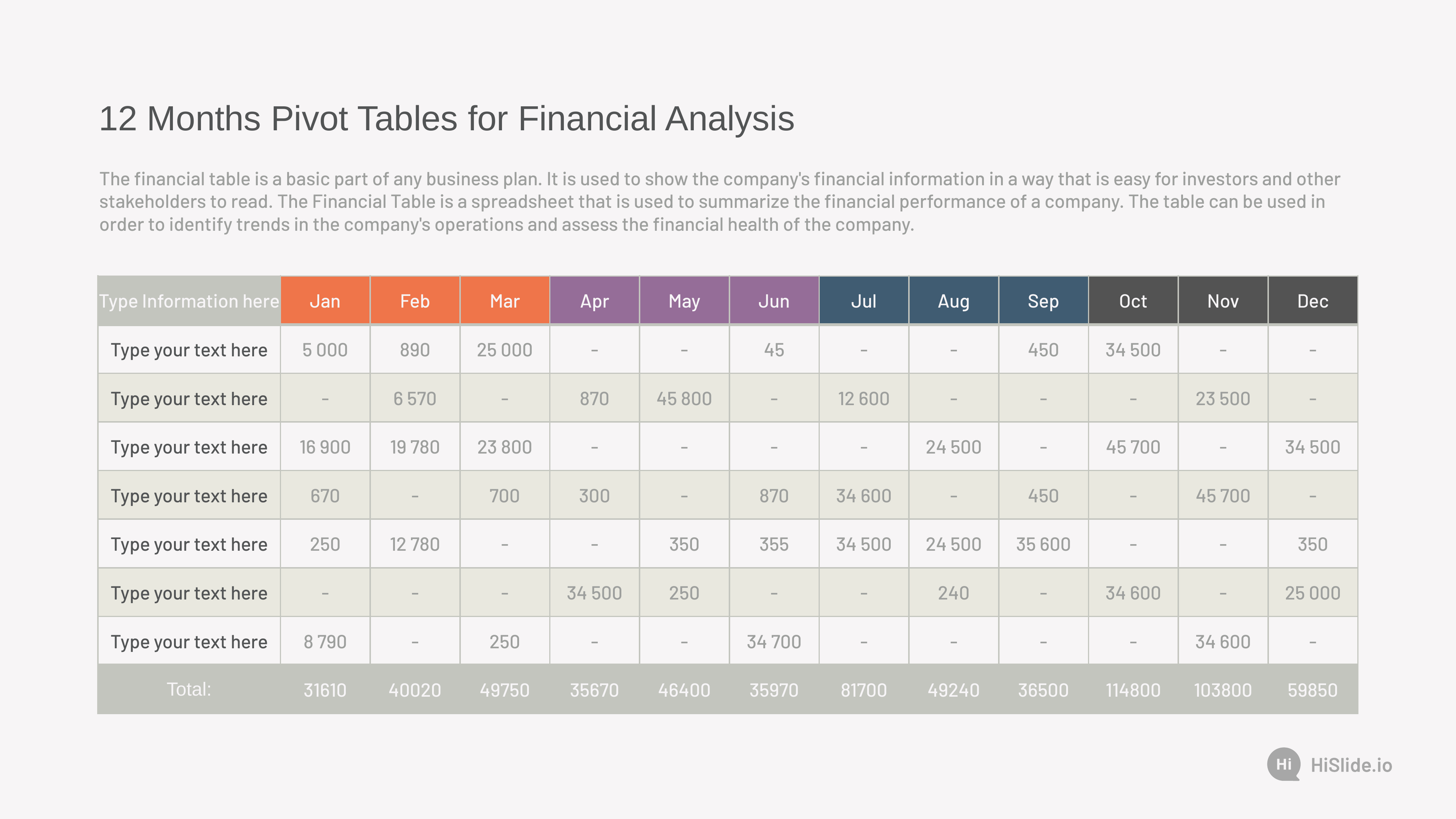

12 Months Pivot Tables for Financial Analysis
The financial table is a basic part of any business plan. It is used to show the company's financial information in a way that is easy for investors and other stakeholders to read. The Financial Table is a spreadsheet that is used to summarize the financial performance of a company. The table can be used in order to identify trends in the company's operations and assess the financial health of the company.
| Type Information here | Jan | Feb | Mar | Apr | May | Jun | Jul | Aug | Sep | Oct | Nov | Dec |
| --- | --- | --- | --- | --- | --- | --- | --- | --- | --- | --- | --- | --- |
| Type your text here | 5 000 | 890 | 25 000 | - | - | 45 | - | - | 450 | 34 500 | - | - |
| Type your text here | - | 6 570 | - | 870 | 45 800 | - | 12 600 | - | - | - | 23 500 | - |
| Type your text here | 16 900 | 19 780 | 23 800 | - | - | - | - | 24 500 | - | 45 700 | - | 34 500 |
| Type your text here | 670 | - | 700 | 300 | - | 870 | 34 600 | - | 450 | - | 45 700 | - |
| Type your text here | 250 | 12 780 | - | - | 350 | 355 | 34 500 | 24 500 | 35 600 | - | - | 350 |
| Type your text here | - | - | - | 34 500 | 250 | - | - | 240 | - | 34 600 | - | 25 000 |
| Type your text here | 8 790 | - | 250 | - | - | 34 700 | - | - | - | - | 34 600 | - |
| Total: | 31610 | 40020 | 49750 | 35670 | 46400 | 35970 | 81700 | 49240 | 36500 | 114800 | 103800 | 59850 |